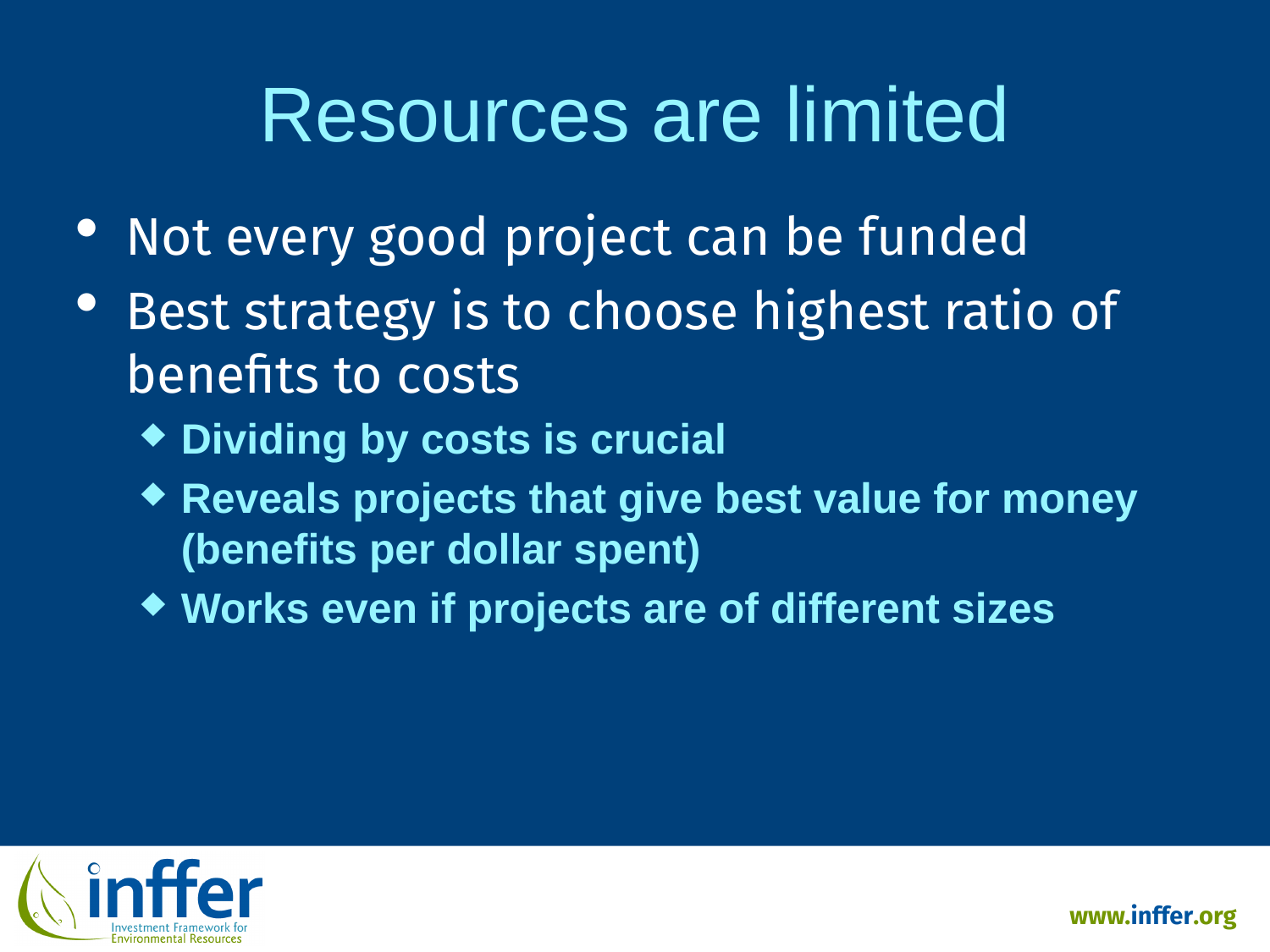

# Resources are limited
Not every good project can be funded
Best strategy is to choose highest ratio of benefits to costs
Dividing by costs is crucial
Reveals projects that give best value for money (benefits per dollar spent)
Works even if projects are of different sizes